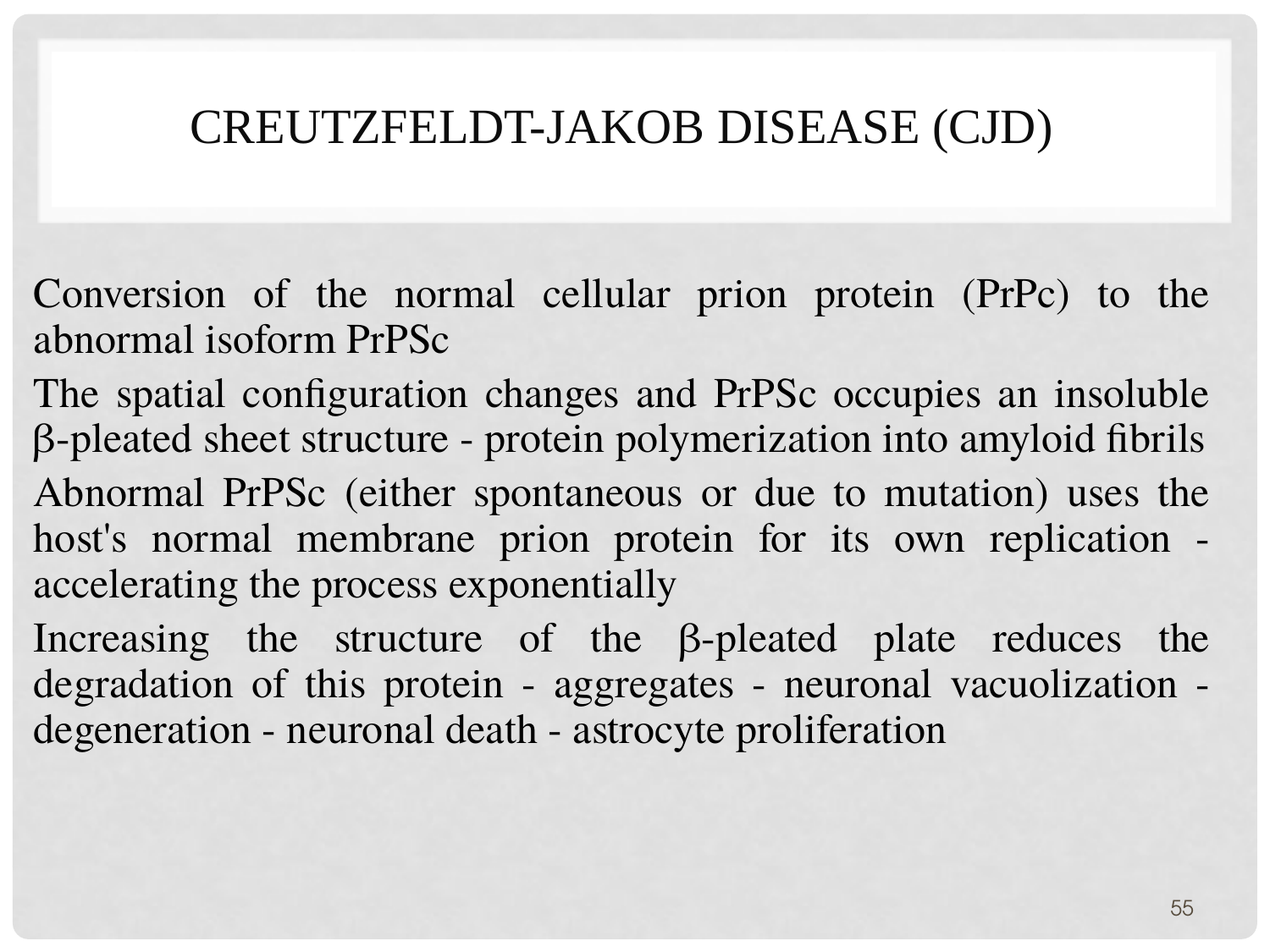

# Creutzfeldt-Jakob disease (CJD)
Conversion of the normal cellular prion protein (PrPc) to the abnormal isoform PrPSc
The spatial configuration changes and PrPSc occupies an insoluble β-pleated sheet structure - protein polymerization into amyloid fibrils
Abnormal PrPSc (either spontaneous or due to mutation) uses the host's normal membrane prion protein for its own replication - accelerating the process exponentially
Increasing the structure of the β-pleated plate reduces the degradation of this protein - aggregates - neuronal vacuolization - degeneration - neuronal death - astrocyte proliferation
55